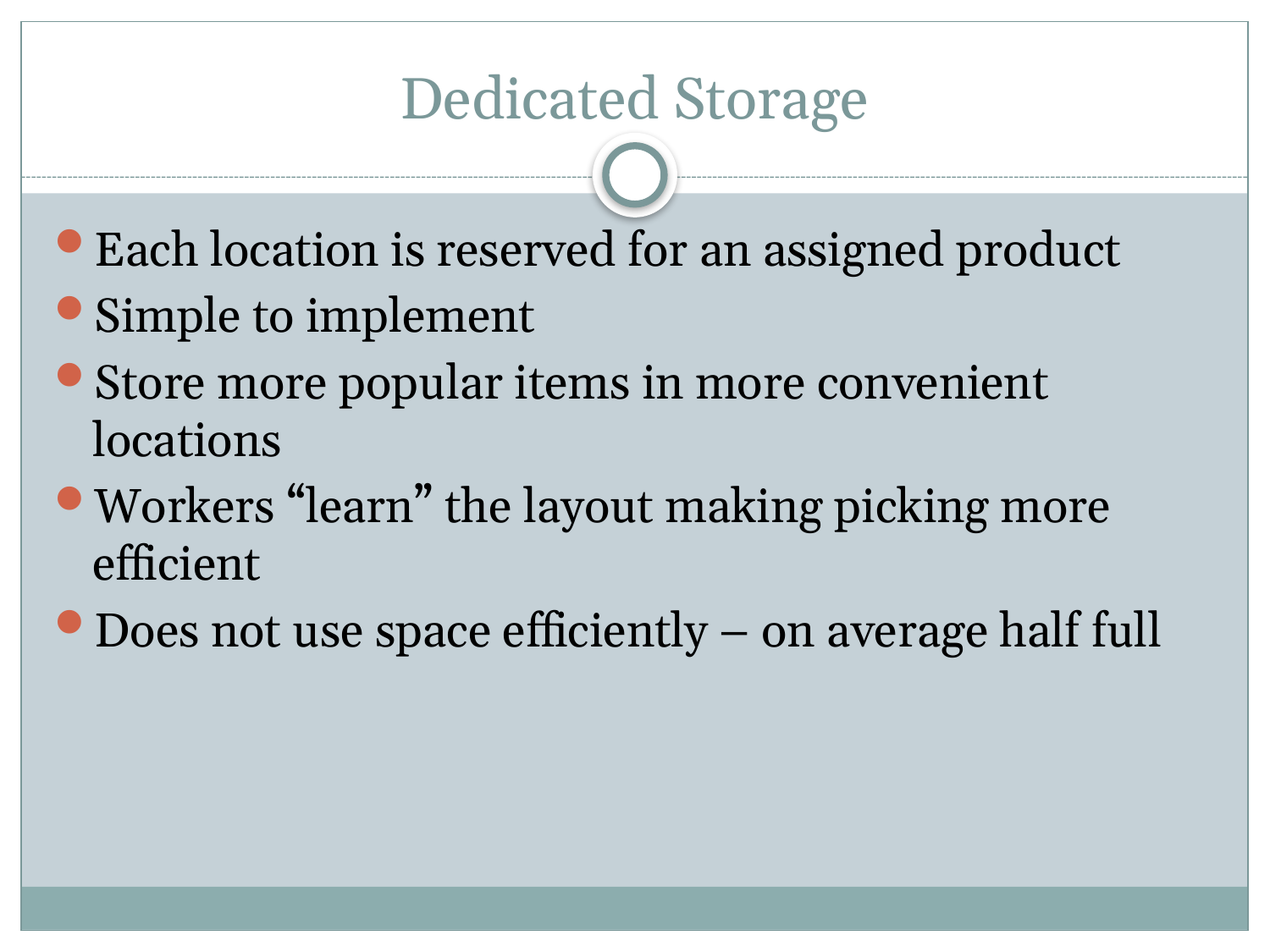

# Dedicated Storage
Each location is reserved for an assigned product
Simple to implement
Store more popular items in more convenient locations
Workers “learn” the layout making picking more efficient
Does not use space efficiently – on average half full